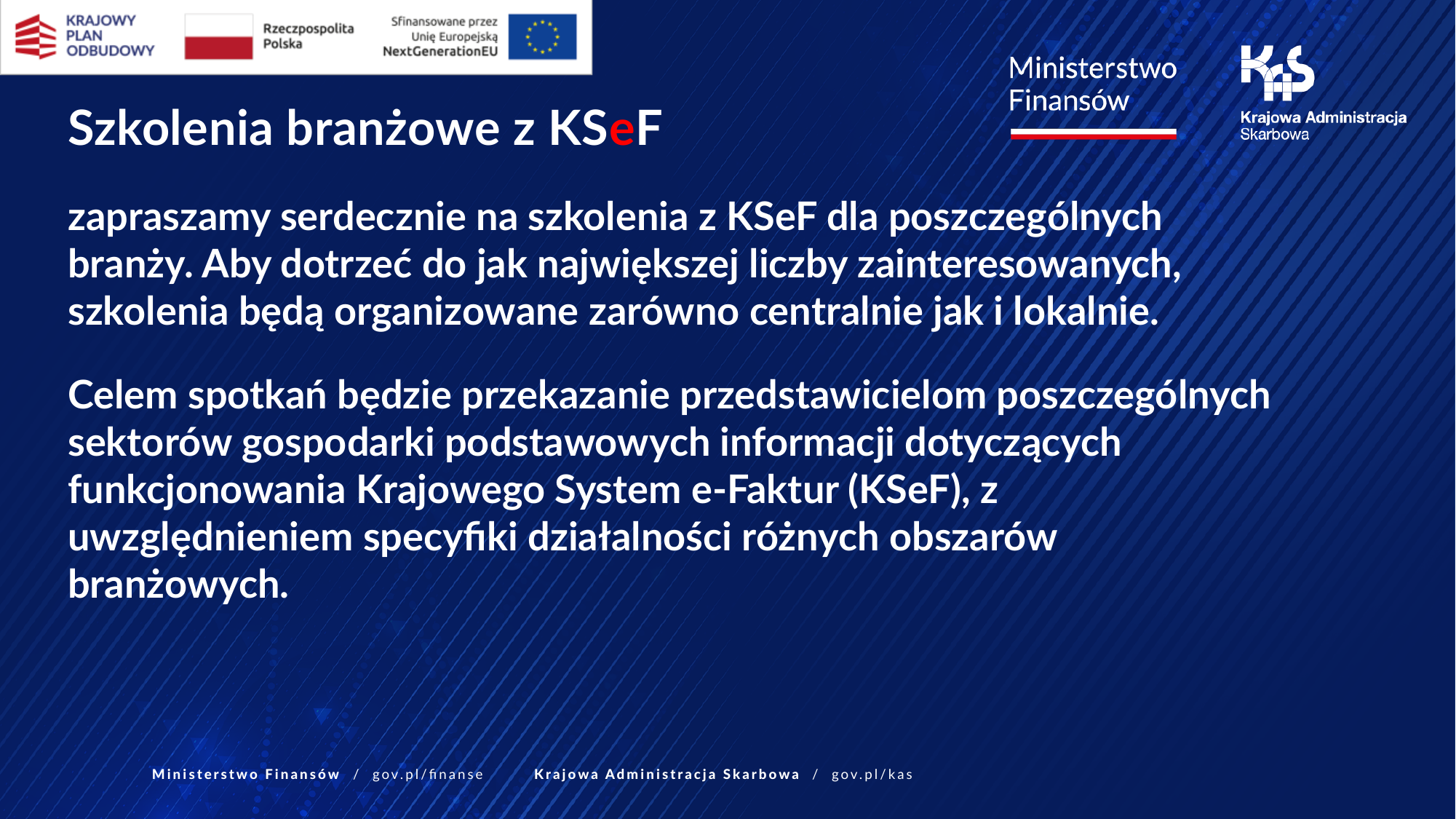

Szkolenia branżowe z KSeF
zapraszamy serdecznie na szkolenia z KSeF dla poszczególnych branży. Aby dotrzeć do jak największej liczby zainteresowanych, szkolenia będą organizowane zarówno centralnie jak i lokalnie.
Celem spotkań będzie przekazanie przedstawicielom poszczególnych sektorów gospodarki podstawowych informacji dotyczących funkcjonowania Krajowego System e-Faktur (KSeF), z uwzględnieniem specyfiki działalności różnych obszarów branżowych.